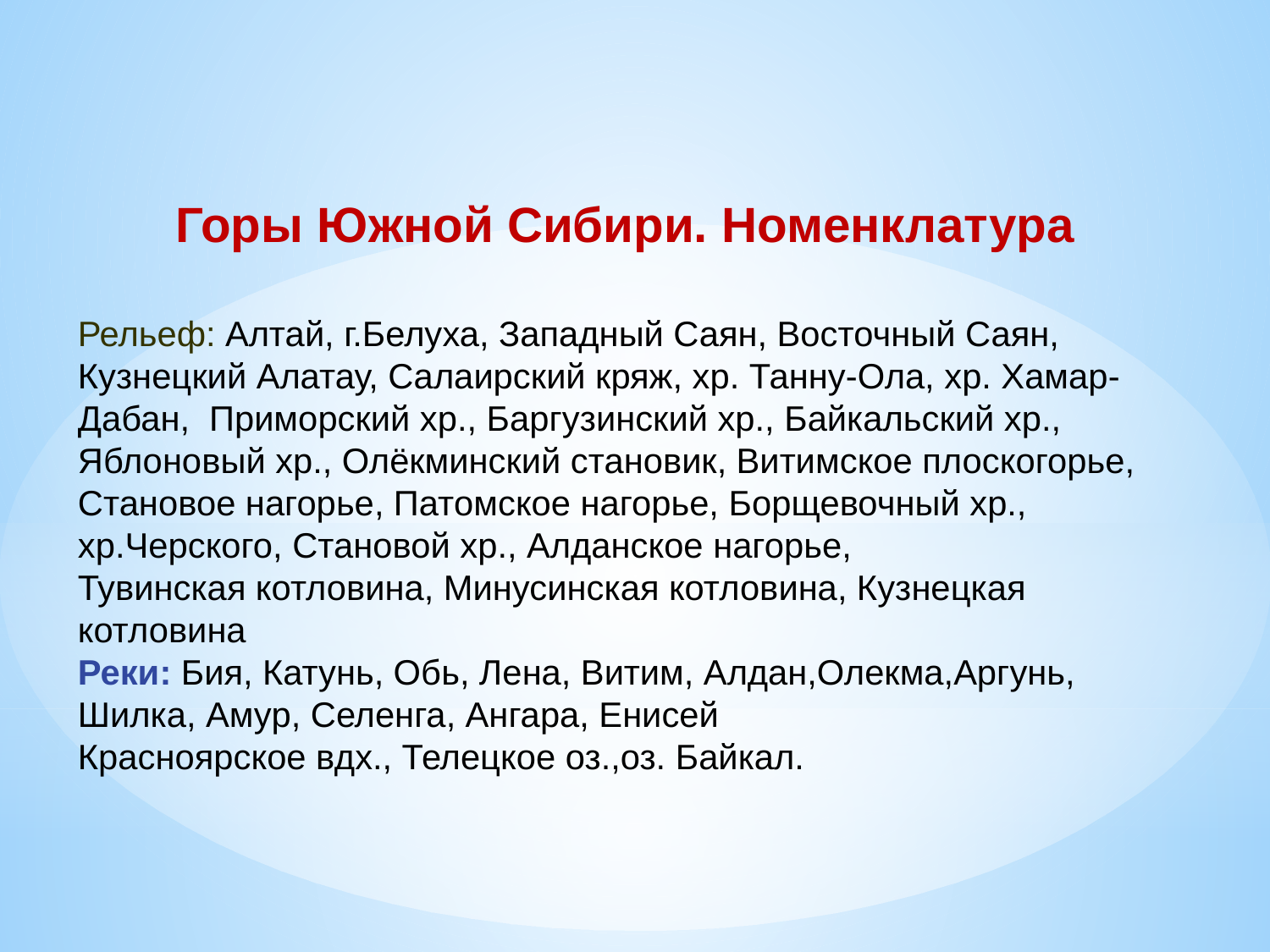

Горы Южной Сибири. Номенклатура

Рельеф: Алтай, г.Белуха, Западный Саян, Восточный Саян, Кузнецкий Алатау, Салаирский кряж, хр. Танну-Ола, хр. Хамар-Дабан,  Приморский хр., Баргузинский хр., Байкальский хр., Яблоновый хр., Олёкминский становик, Витимское плоскогорье, Становое нагорье, Патомское нагорье, Борщевочный хр., хр.Черского, Становой хр., Алданское нагорье,
Тувинская котловина, Минусинская котловина, Кузнецкая котловина
Реки: Бия, Катунь, Обь, Лена, Витим, Алдан,Олекма,Аргунь, Шилка, Амур, Селенга, Ангара, Енисей
Красноярское вдх., Телецкое оз.,оз. Байкал.